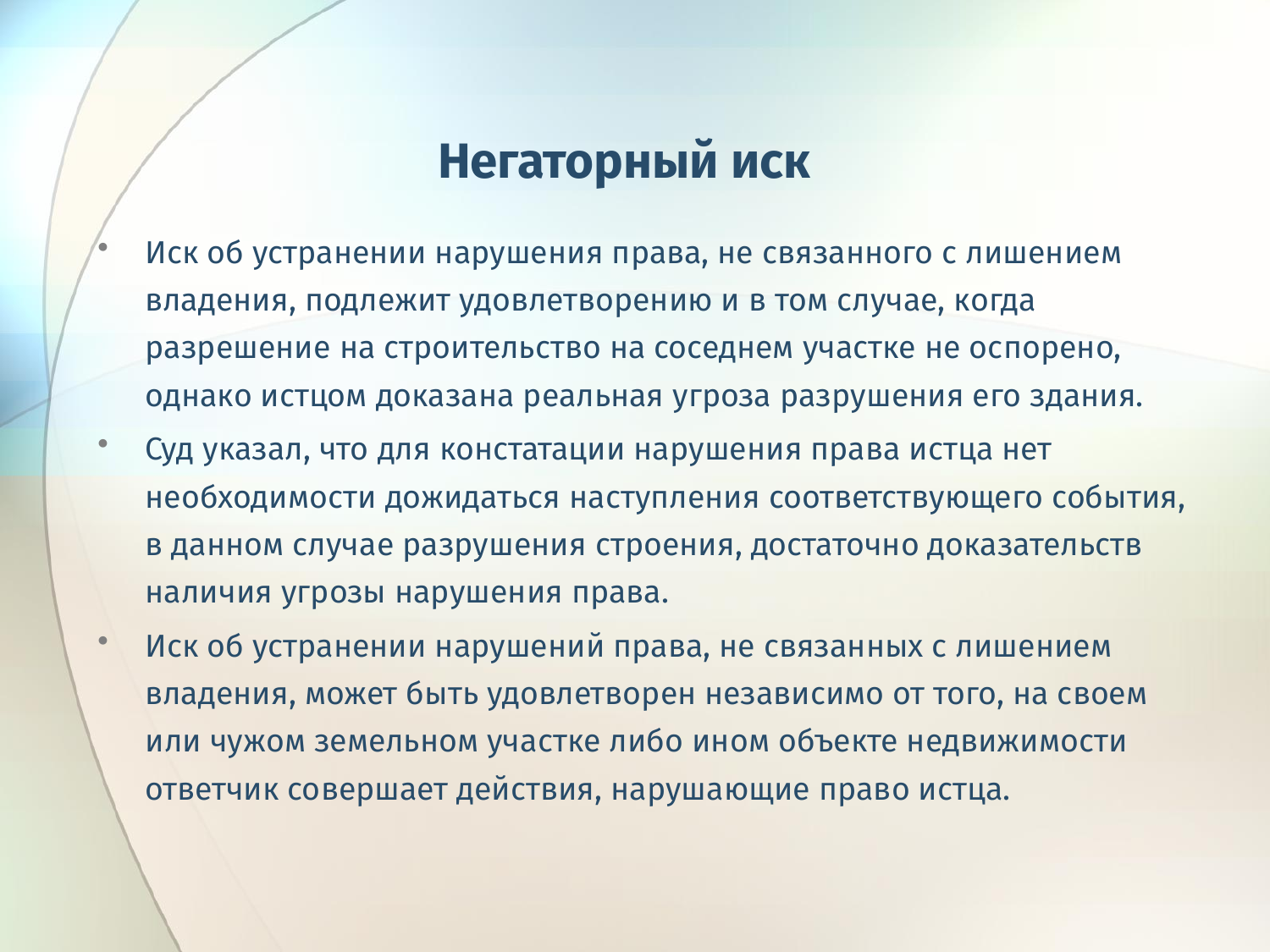

# Негаторный иск
Иск об устранении нарушения права, не связанного с лишением владения, подлежит удовлетворению и в том случае, когда разрешение на строительство на соседнем участке не оспорено, однако истцом доказана реальная угроза разрушения его здания.
Суд указал, что для констатации нарушения права истца нет необходимости дожидаться наступления соответствующего события, в данном случае разрушения строения, достаточно доказательств наличия угрозы нарушения права.
Иск об устранении нарушений права, не связанных с лишением владения, может быть удовлетворен независимо от того, на своем или чужом земельном участке либо ином объекте недвижимости ответчик совершает действия, нарушающие право истца.